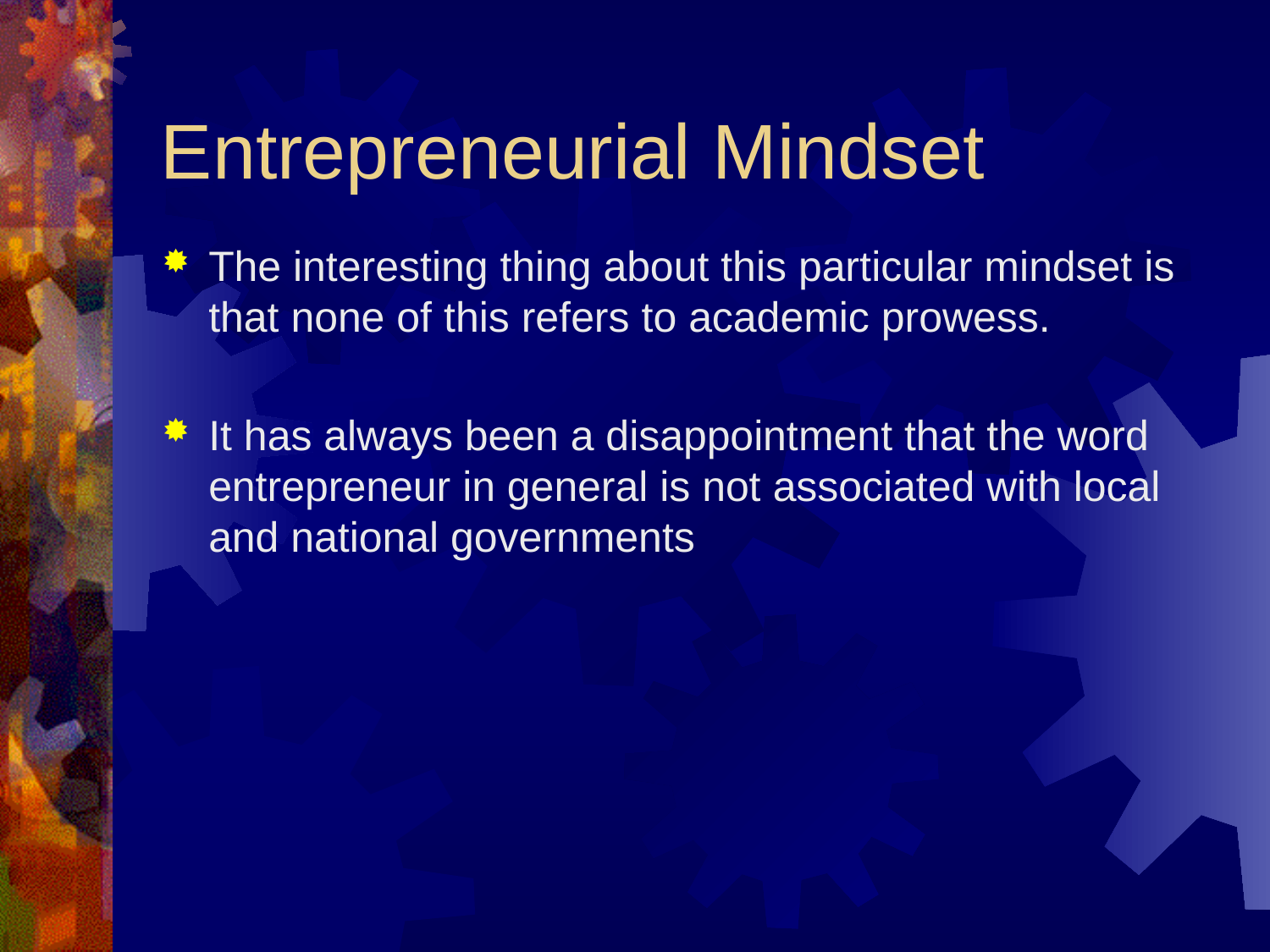

# Entrepreneurial Mindset
The interesting thing about this particular mindset is that none of this refers to academic prowess.

It has always been a disappointment that the word entrepreneur in general is not associated with local and national governments